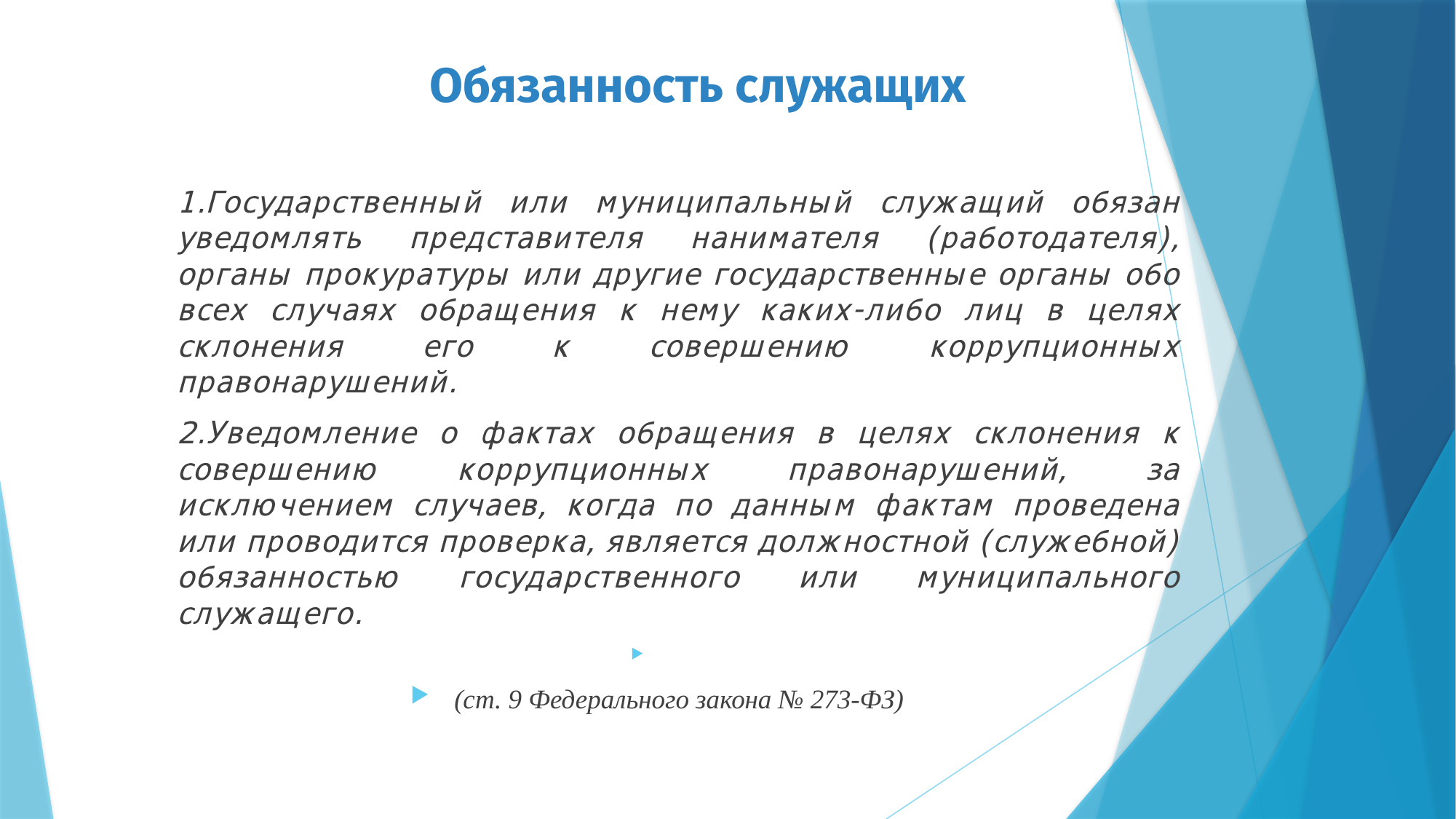

# Обязанность служащих
1.Государственный или муниципальный служащий обязан уведомлять представителя нанимателя (работодателя), органы прокуратуры или другие государственные органы обо всех случаях обращения к нему каких-либо лиц в целях склонения его к совершению коррупционных правонарушений.
2.Уведомление о фактах обращения в целях склонения к совершению коррупционных правонарушений, за исключением случаев, когда по данным фактам проведена или проводится проверка, является должностной (служебной) обязанностью государственного или муниципального служащего.

(ст. 9 Федерального закона № 273-ФЗ)